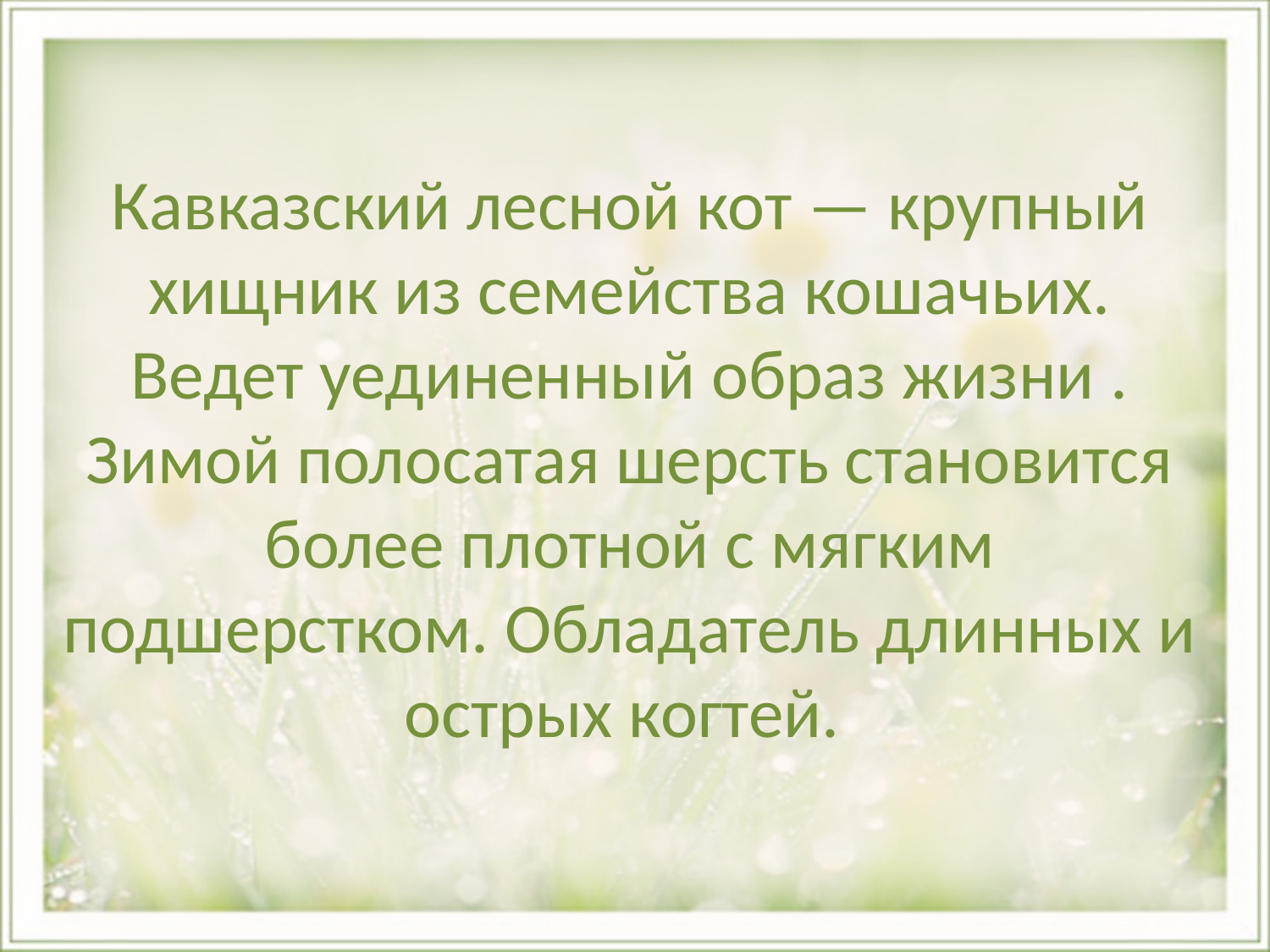

# Кавказский лесной кот — крупный хищник из семейства кошачьих. Ведет уединенный образ жизни . Зимой полосатая шерсть становится более плотной с мягким подшерстком. Обладатель длинных и острых когтей.